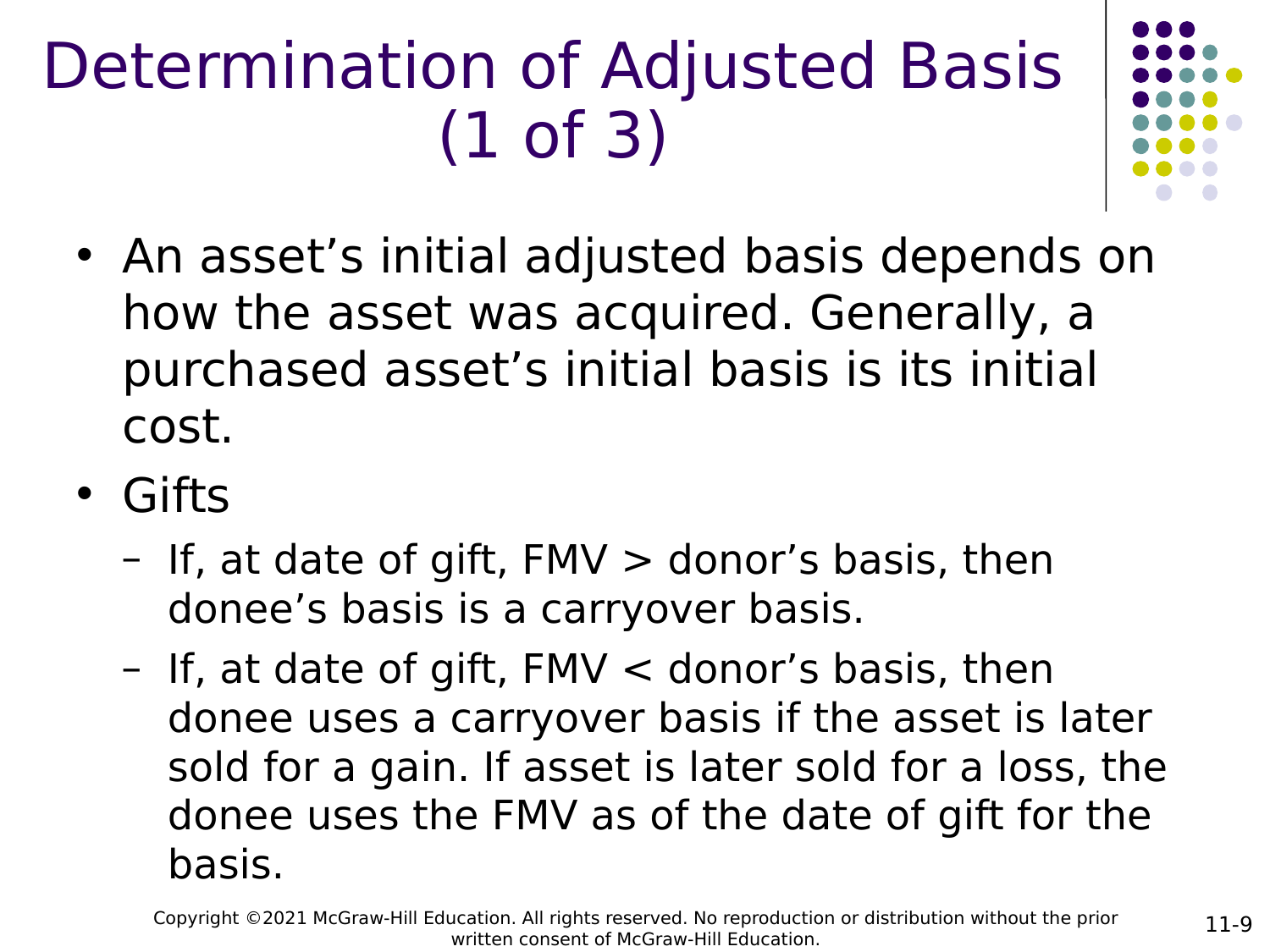

# Determination of Adjusted Basis (1 of 3)
An asset’s initial adjusted basis depends on how the asset was acquired. Generally, a purchased asset’s initial basis is its initial cost.
Gifts
If, at date of gift, FMV > donor’s basis, then donee’s basis is a carryover basis.
If, at date of gift, FMV < donor’s basis, then donee uses a carryover basis if the asset is later sold for a gain. If asset is later sold for a loss, the donee uses the FMV as of the date of gift for the basis.
11-9